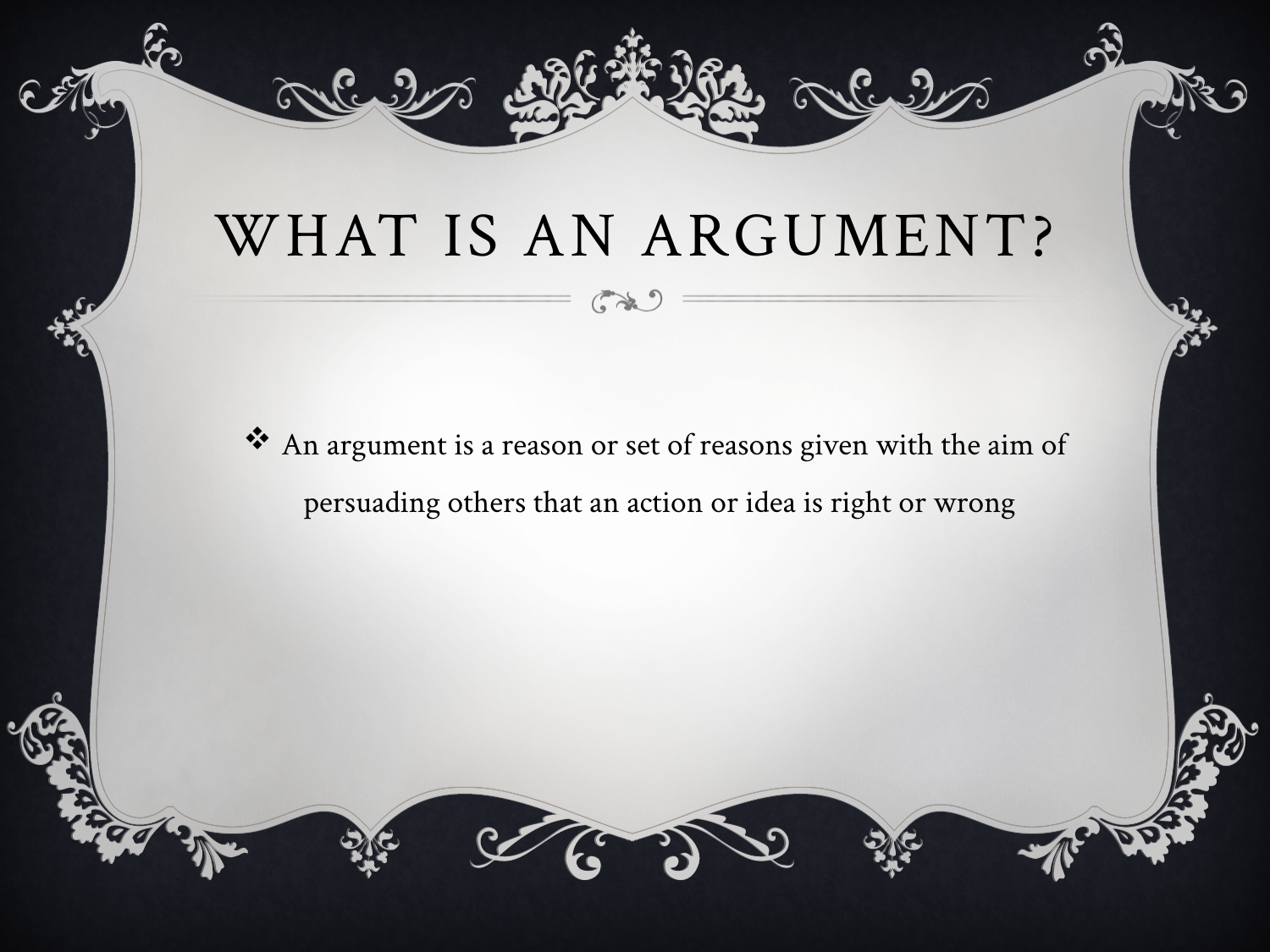

# What is an argument?
An argument is a reason or set of reasons given with the aim of persuading others that an action or idea is right or wrong